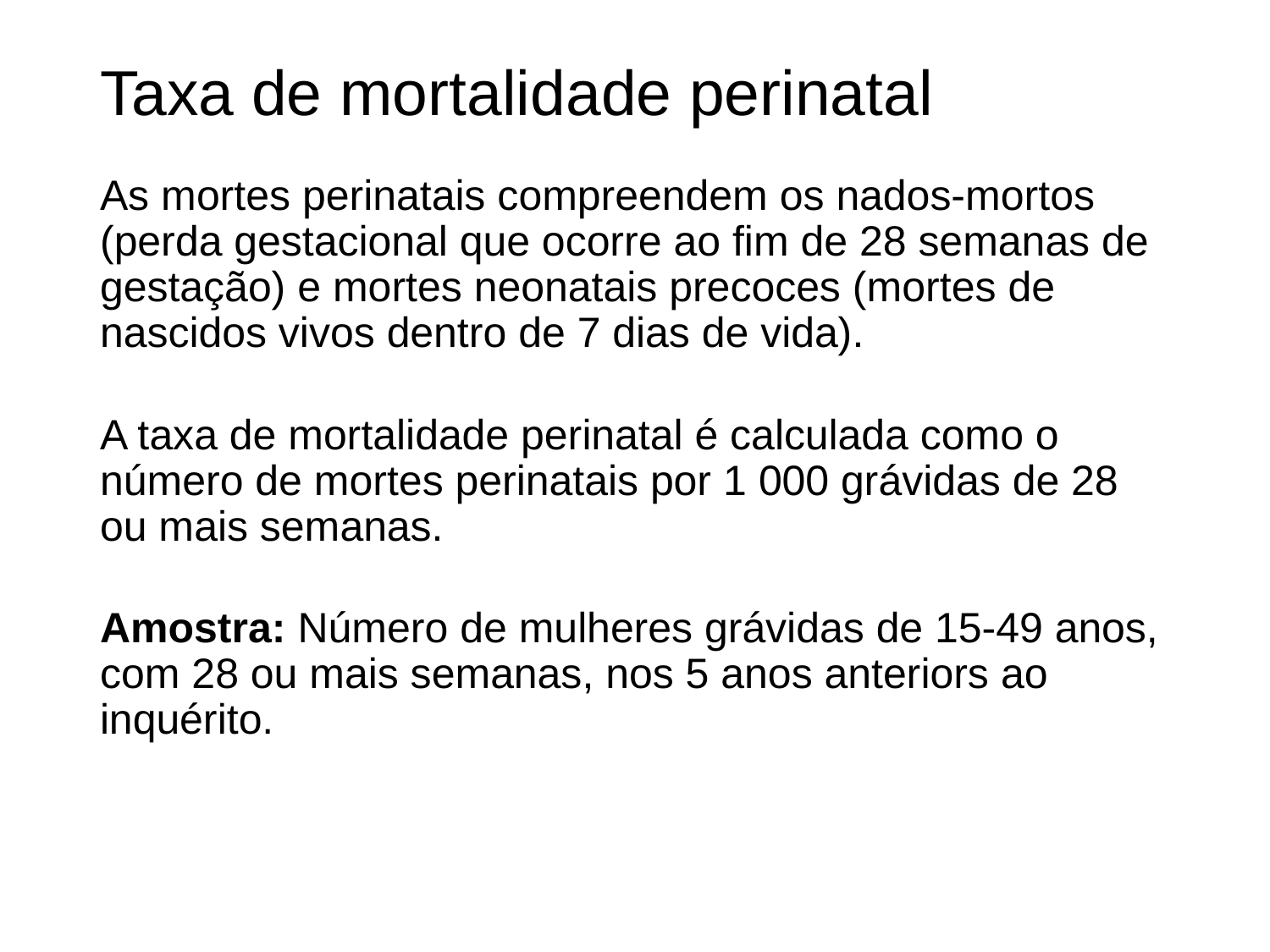

# Taxa de mortalidade perinatal
As mortes perinatais compreendem os nados-mortos (perda gestacional que ocorre ao fim de 28 semanas de gestação) e mortes neonatais precoces (mortes de nascidos vivos dentro de 7 dias de vida).

A taxa de mortalidade perinatal é calculada como o número de mortes perinatais por 1 000 grávidas de 28 ou mais semanas.

Amostra: Número de mulheres grávidas de 15-49 anos, com 28 ou mais semanas, nos 5 anos anteriors ao inquérito.